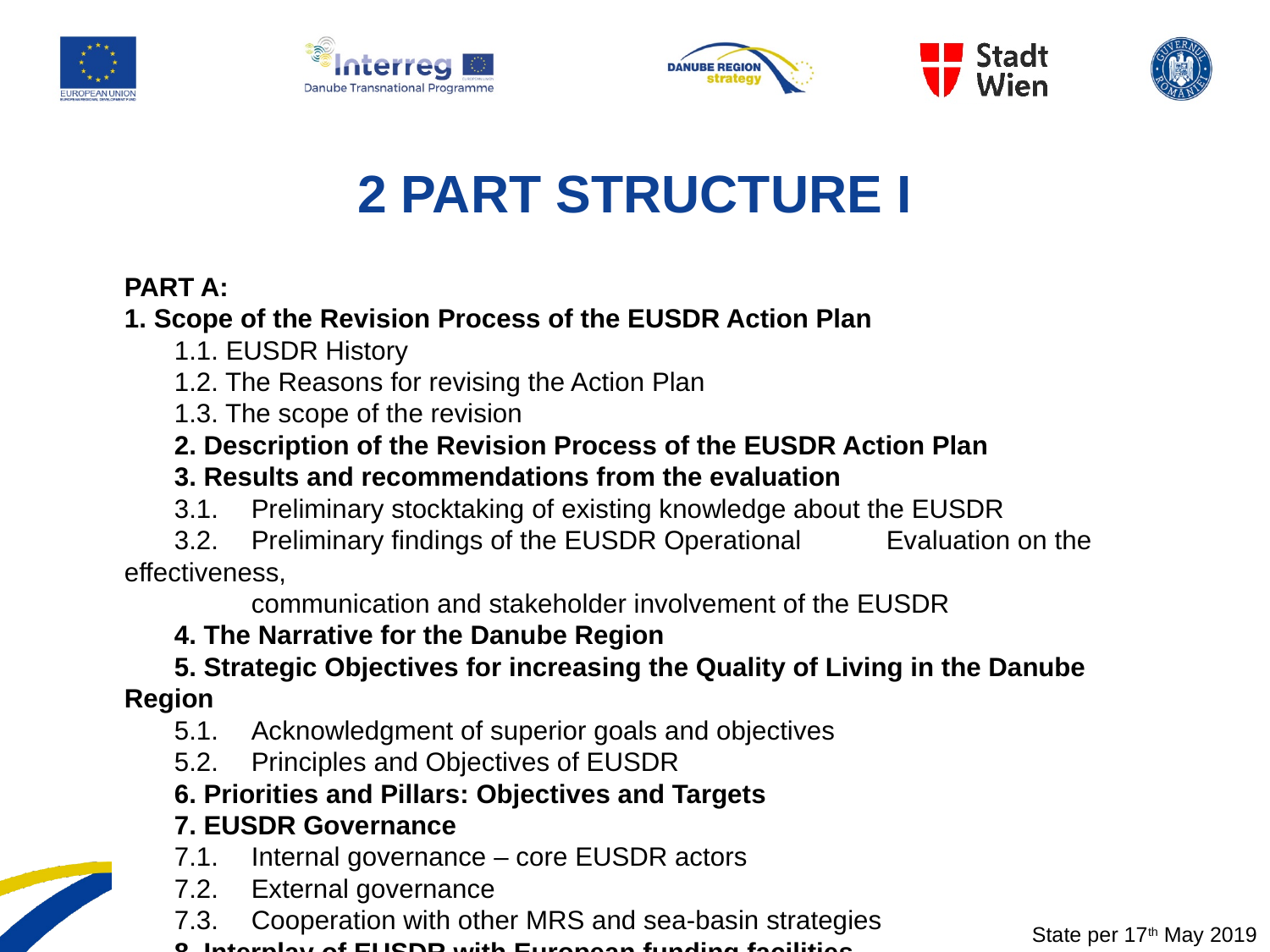

2 PART STRUCTURE I
PART A:
1. Scope of the Revision Process of the EUSDR Action Plan
1.1. EUSDR History
1.2. The Reasons for revising the Action Plan
1.3. The scope of the revision
2. Description of the Revision Process of the EUSDR Action Plan
3. Results and recommendations from the evaluation
3.1.	Preliminary stocktaking of existing knowledge about the EUSDR
3.2.	Preliminary findings of the EUSDR Operational 	Evaluation on the effectiveness,
	communication and stakeholder involvement of the EUSDR
4. The Narrative for the Danube Region
5. Strategic Objectives for increasing the Quality of Living in the Danube Region
5.1.	Acknowledgment of superior goals and objectives
5.2.	Principles and Objectives of EUSDR
6. Priorities and Pillars: Objectives and Targets
7. EUSDR Governance
7.1.	Internal governance – core EUSDR actors
7.2.	External governance
7.3.	Cooperation with other MRS and sea-basin strategies
8. Interplay of EUSDR with European funding facilities

State per 17th May 2019